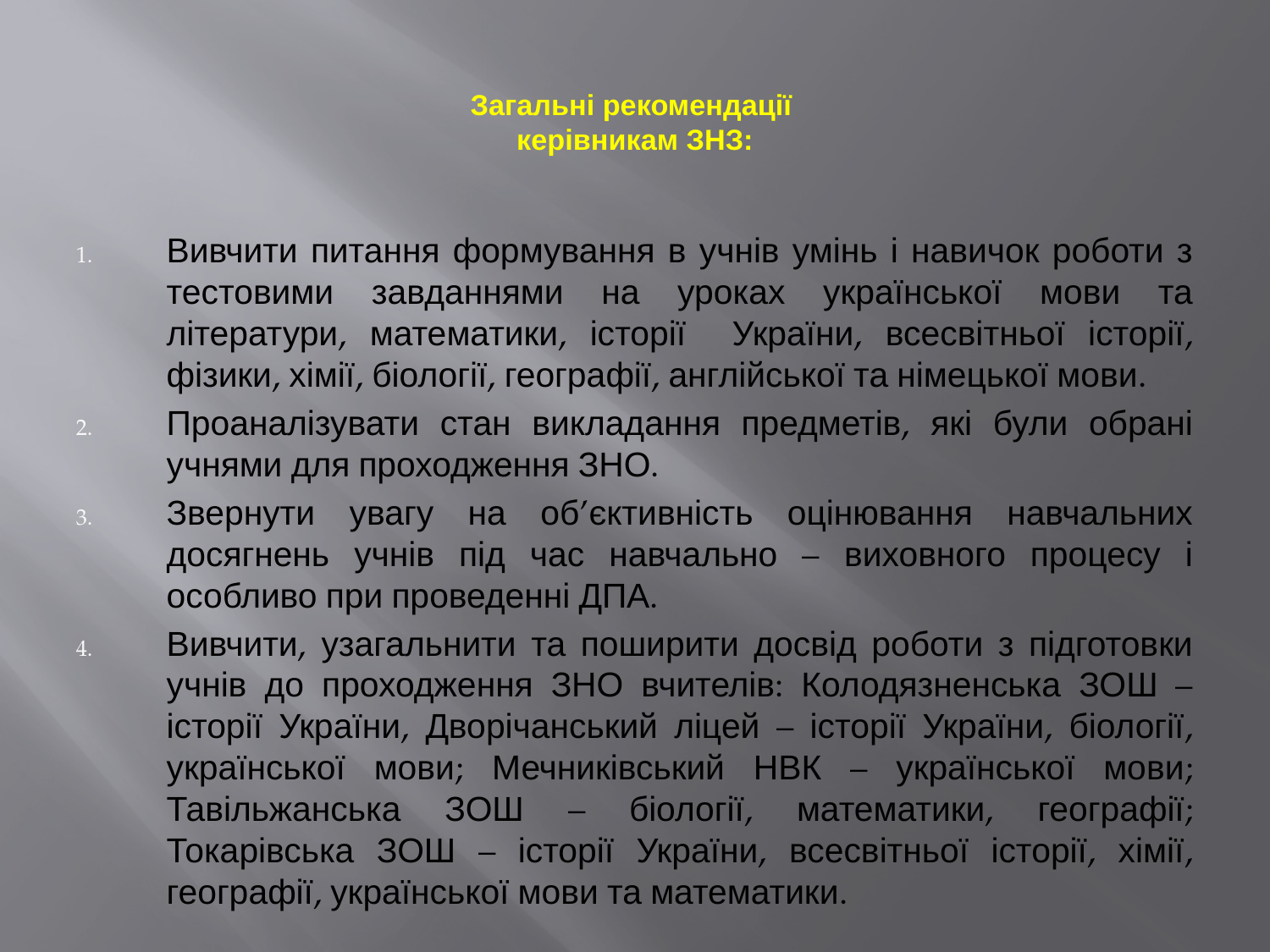

# Загальні рекомендації керівникам ЗНЗ:
Вивчити питання формування в учнів умінь і навичок роботи з тестовими завданнями на уроках української мови та літератури, математики, історії  України, всесвітньої історії, фізики, хімії, біології, географії, англійської та німецької мови.
Проаналізувати стан викладання предметів, які були обрані учнями для проходження ЗНО.
Звернути увагу на об’єктивність оцінювання навчальних досягнень учнів під час навчально – виховного процесу і особливо при проведенні ДПА.
Вивчити, узагальнити та поширити досвід роботи з підготовки учнів до проходження ЗНО вчителів: Колодязненська ЗОШ – історії України, Дворічанський ліцей – історії України, біології, української мови; Мечниківський НВК – української мови; Тавільжанська ЗОШ – біології, математики, географії; Токарівська ЗОШ – історії України, всесвітньої історії, хімії, географії, української мови та математики.